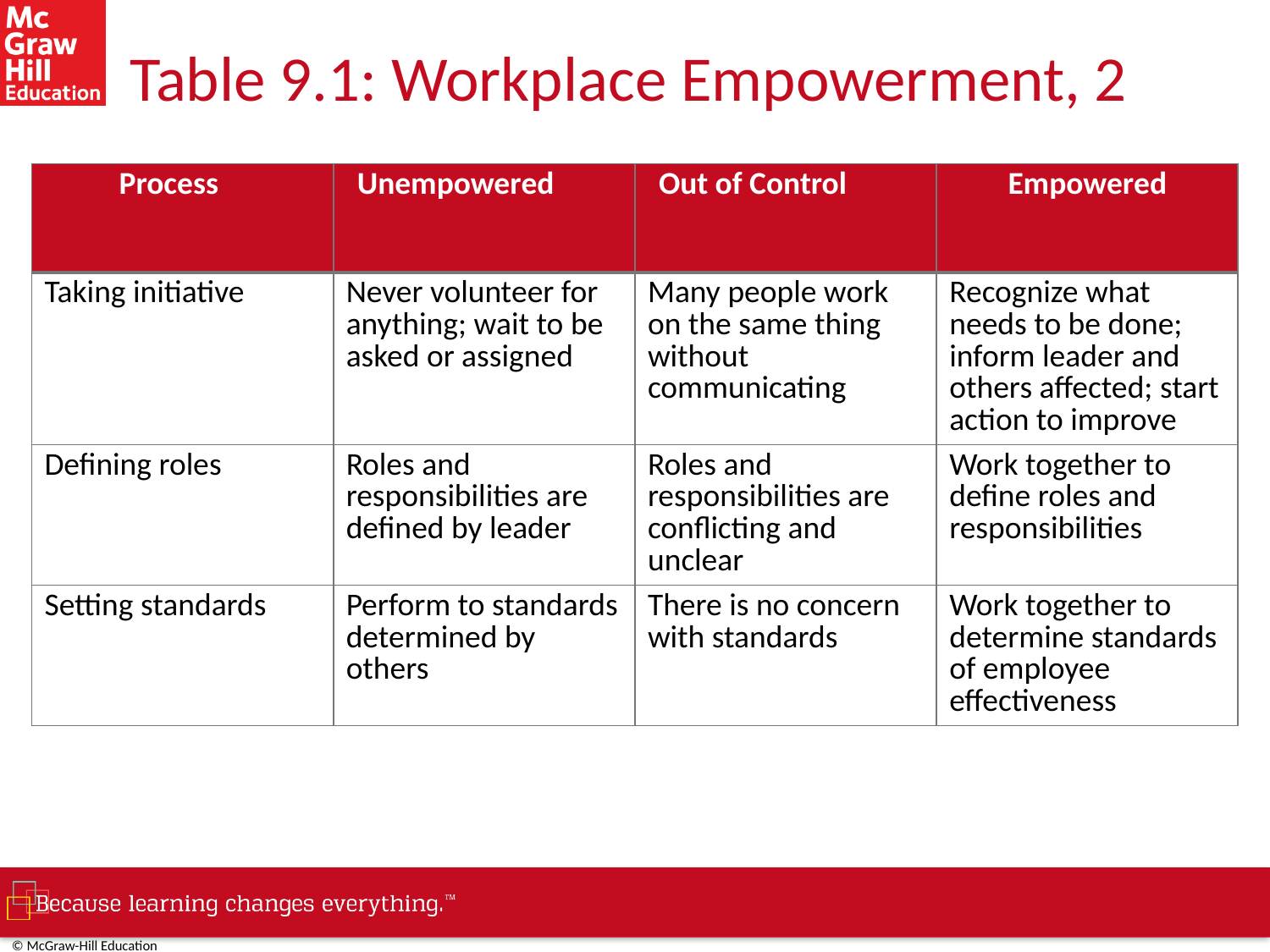

# Table 9.1: Workplace Empowerment, 2
| Process | Unempowered | Out of Control | Empowered |
| --- | --- | --- | --- |
| Taking initiative | Never volunteer for anything; wait to be asked or assigned | Many people work on the same thing without communicating | Recognize what needs to be done; inform leader and others affected; start action to improve |
| Defining roles | Roles and responsibilities are defined by leader | Roles and responsibilities are conflicting and unclear | Work together to define roles and responsibilities |
| Setting standards | Perform to standards determined by others | There is no concern with standards | Work together to determine standards of employee effectiveness |